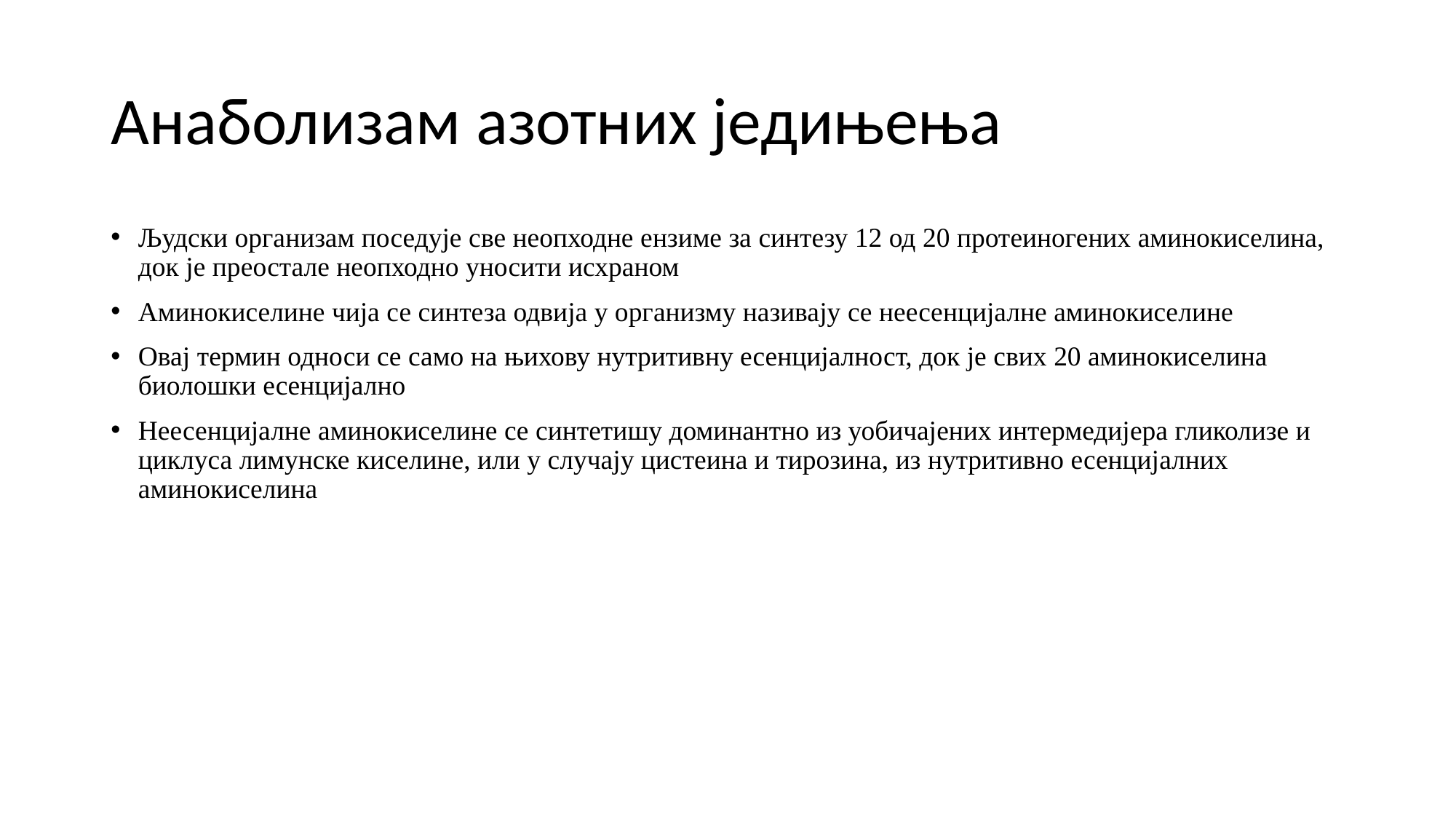

# Анаболизам азотних једињења
Људски организам поседује све неопходне ензиме за синтезу 12 од 20 протеиногених аминокиселина, док је преостале неопходно уносити исхраном
Аминокиселине чија се синтеза одвија у организму називају се неесенцијалне аминокиселине
Овај термин односи се само на њихову нутритивну есенцијалност, док је свих 20 аминокиселина биолошки есенцијално
Неесенцијалне аминокиселине се синтетишу доминантно из уобичајених интермедијера гликолизе и циклуса лимунске киселине, или у случају цистеина и тирозина, из нутритивно есенцијалних аминокиселина